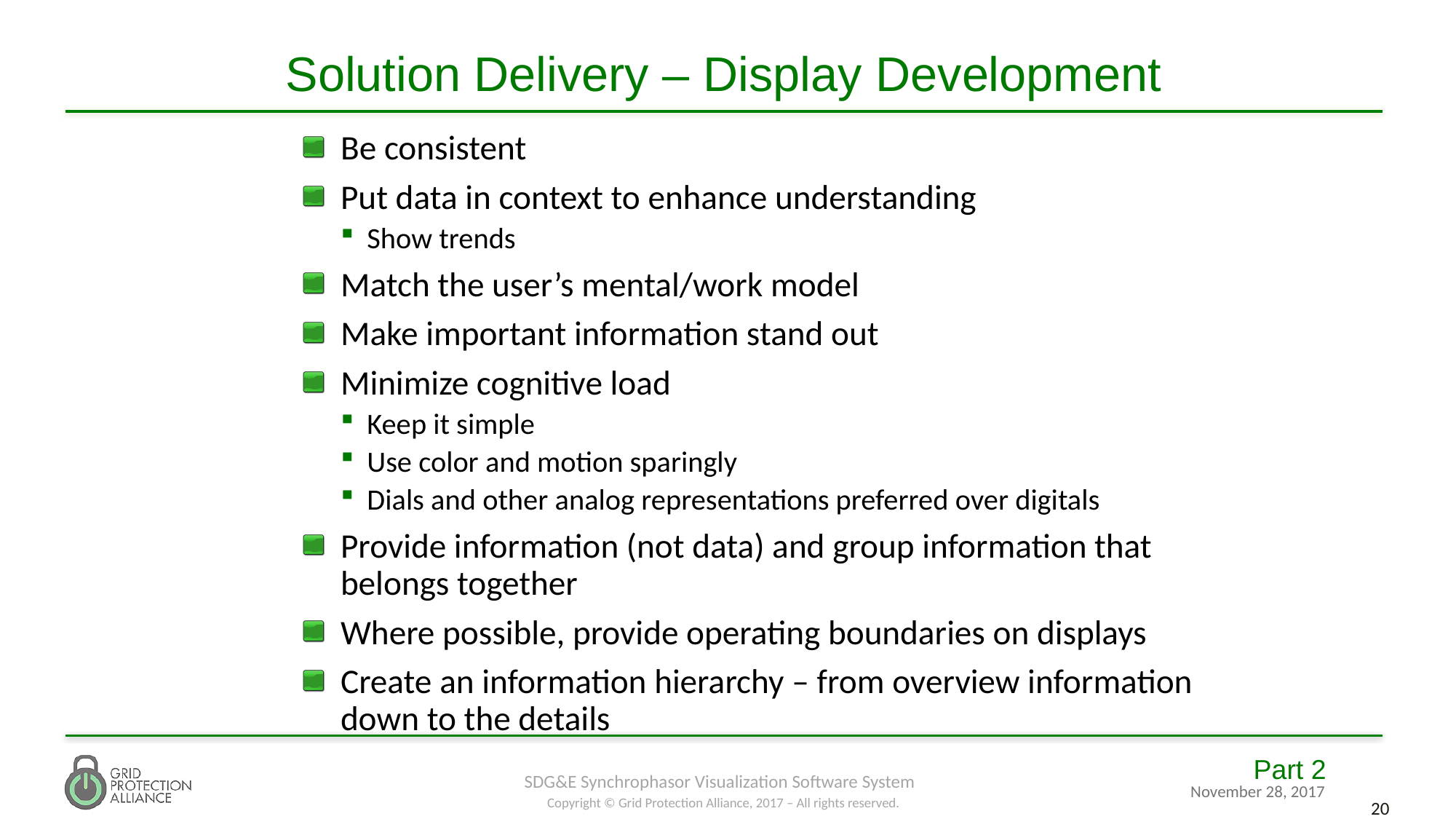

# Solution Delivery – Display Development
Be consistent
Put data in context to enhance understanding
Show trends
Match the user’s mental/work model
Make important information stand out
Minimize cognitive load
Keep it simple
Use color and motion sparingly
Dials and other analog representations preferred over digitals
Provide information (not data) and group information that belongs together
Where possible, provide operating boundaries on displays
Create an information hierarchy – from overview information down to the details

Part 2
November 28, 2017
SDG&E Synchrophasor Visualization Software System